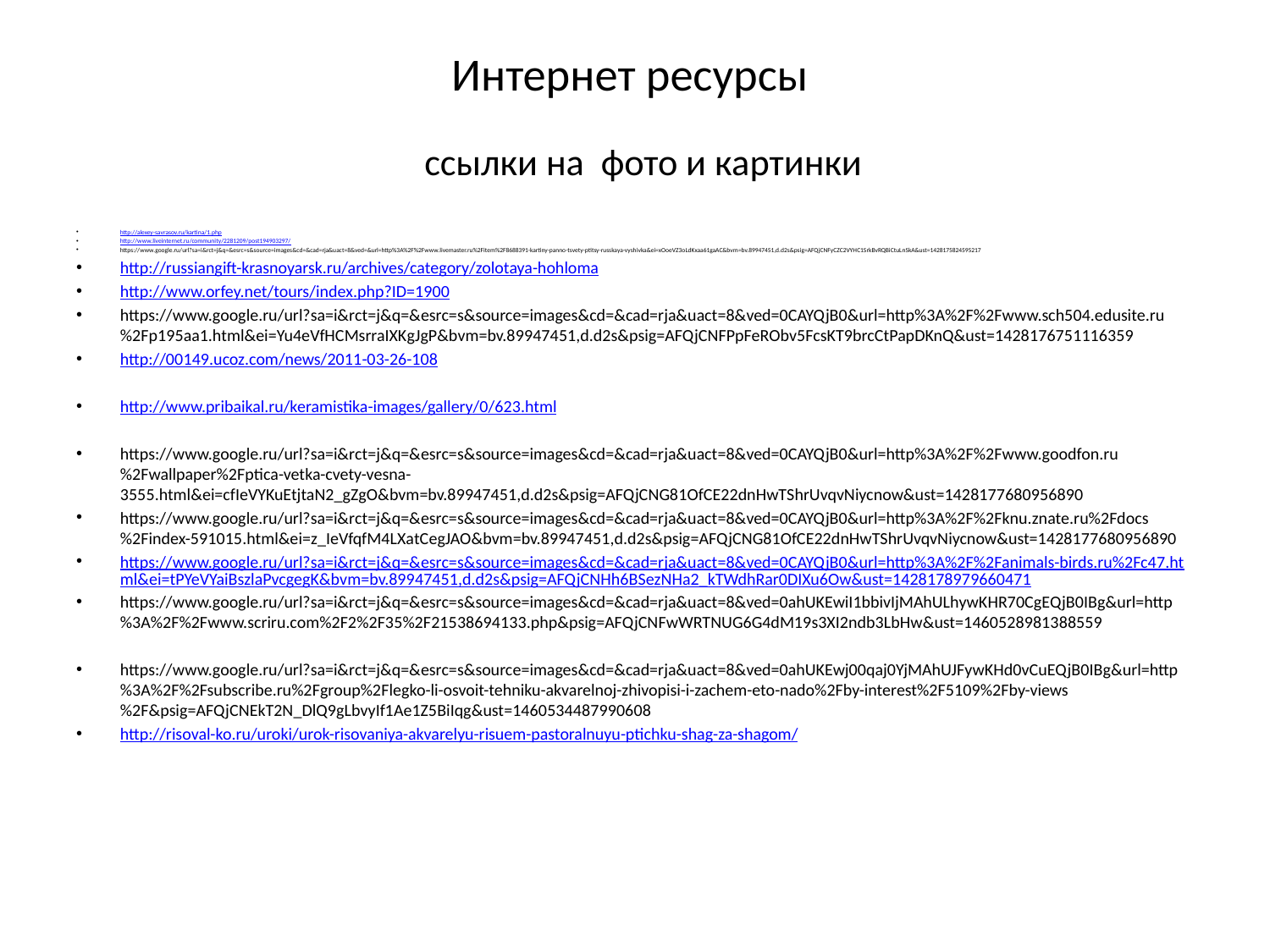

# Интернет ресурсы ссылки на  фото и картинки
http://alexey-savrasov.ru/kartina/1.php
http://www.liveinternet.ru/community/2281209/post194903297/
https://www.google.ru/url?sa=i&rct=j&q=&esrc=s&source=images&cd=&cad=rja&uact=8&ved=&url=http%3A%2F%2Fwww.livemaster.ru%2Fitem%2F8688391-kartiny-panno-tsvety-ptitsy-russkaya-vyshivka&ei=xOoeVZ3oLdKxaa61gaAC&bvm=bv.89947451,d.d2s&psig=AFQjCNFyCZC2VYHC1SrkBvRQBiCtuLnSkA&ust=1428175824595217
http://russiangift-krasnoyarsk.ru/archives/category/zolotaya-hohloma
http://www.orfey.net/tours/index.php?ID=1900
https://www.google.ru/url?sa=i&rct=j&q=&esrc=s&source=images&cd=&cad=rja&uact=8&ved=0CAYQjB0&url=http%3A%2F%2Fwww.sch504.edusite.ru%2Fp195aa1.html&ei=Yu4eVfHCMsrraIXKgJgP&bvm=bv.89947451,d.d2s&psig=AFQjCNFPpFeRObv5FcsKT9brcCtPapDKnQ&ust=1428176751116359
http://00149.ucoz.com/news/2011-03-26-108

http://www.pribaikal.ru/keramistika-images/gallery/0/623.html

https://www.google.ru/url?sa=i&rct=j&q=&esrc=s&source=images&cd=&cad=rja&uact=8&ved=0CAYQjB0&url=http%3A%2F%2Fwww.goodfon.ru%2Fwallpaper%2Fptica-vetka-cvety-vesna-3555.html&ei=cfIeVYKuEtjtaN2_gZgO&bvm=bv.89947451,d.d2s&psig=AFQjCNG81OfCE22dnHwTShrUvqvNiycnow&ust=1428177680956890
https://www.google.ru/url?sa=i&rct=j&q=&esrc=s&source=images&cd=&cad=rja&uact=8&ved=0CAYQjB0&url=http%3A%2F%2Fknu.znate.ru%2Fdocs%2Findex-591015.html&ei=z_IeVfqfM4LXatCegJAO&bvm=bv.89947451,d.d2s&psig=AFQjCNG81OfCE22dnHwTShrUvqvNiycnow&ust=1428177680956890
https://www.google.ru/url?sa=i&rct=j&q=&esrc=s&source=images&cd=&cad=rja&uact=8&ved=0CAYQjB0&url=http%3A%2F%2Fanimals-birds.ru%2Fc47.html&ei=tPYeVYaiBszlaPvcgegK&bvm=bv.89947451,d.d2s&psig=AFQjCNHh6BSezNHa2_kTWdhRar0DIXu6Ow&ust=1428178979660471
https://www.google.ru/url?sa=i&rct=j&q=&esrc=s&source=images&cd=&cad=rja&uact=8&ved=0ahUKEwiI1bbivIjMAhULhywKHR70CgEQjB0IBg&url=http%3A%2F%2Fwww.scriru.com%2F2%2F35%2F21538694133.php&psig=AFQjCNFwWRTNUG6G4dM19s3XI2ndb3LbHw&ust=1460528981388559

https://www.google.ru/url?sa=i&rct=j&q=&esrc=s&source=images&cd=&cad=rja&uact=8&ved=0ahUKEwj00qaj0YjMAhUJFywKHd0vCuEQjB0IBg&url=http%3A%2F%2Fsubscribe.ru%2Fgroup%2Flegko-li-osvoit-tehniku-akvarelnoj-zhivopisi-i-zachem-eto-nado%2Fby-interest%2F5109%2Fby-views%2F&psig=AFQjCNEkT2N_DlQ9gLbvyIf1Ae1Z5BiIqg&ust=1460534487990608
http://risoval-ko.ru/uroki/urok-risovaniya-akvarelyu-risuem-pastoralnuyu-ptichku-shag-za-shagom/